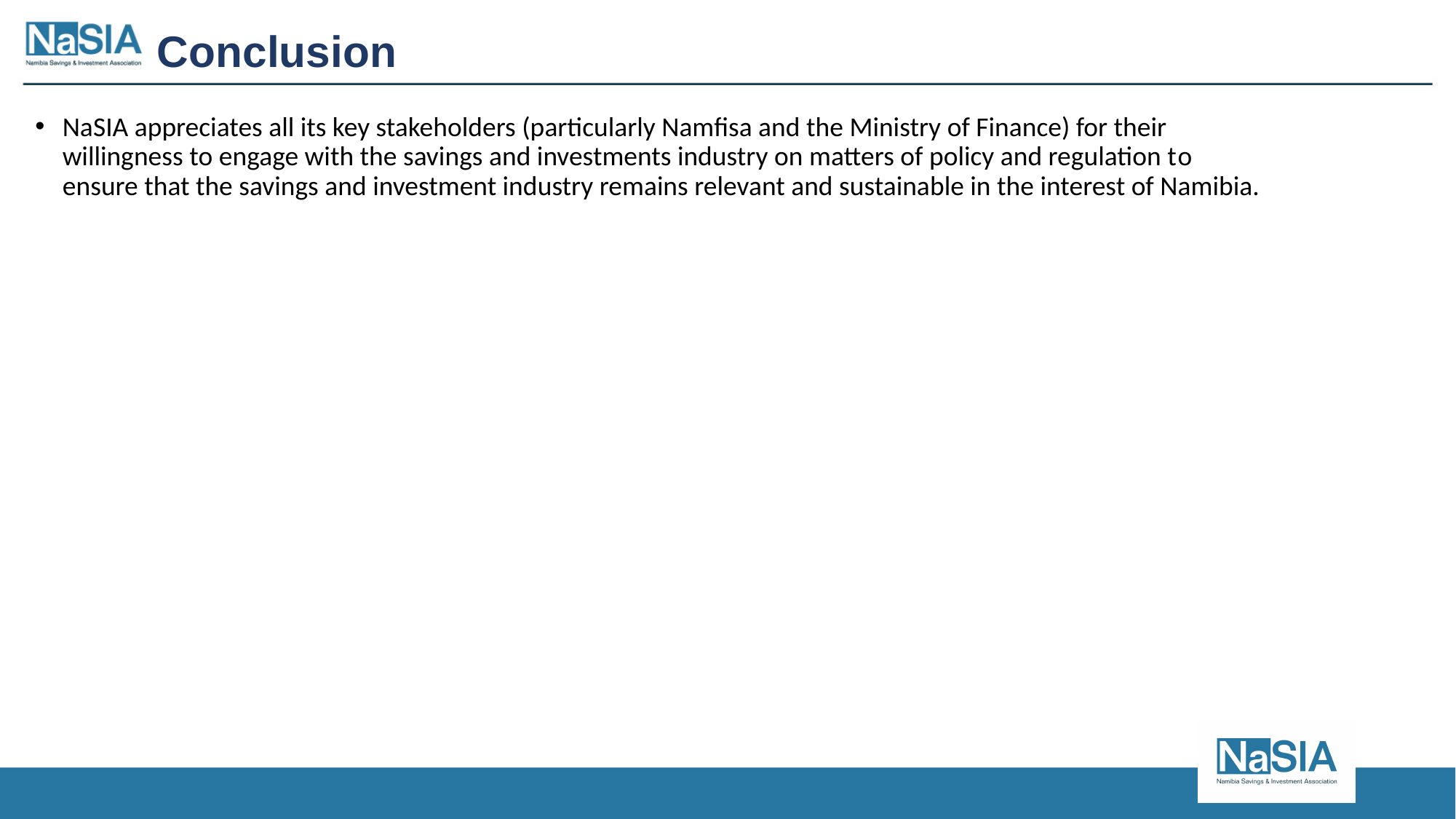

# Conclusion
NaSIA appreciates all its key stakeholders (particularly Namfisa and the Ministry of Finance) for their willingness to engage with the savings and investments industry on matters of policy and regulation to ensure that the savings and investment industry remains relevant and sustainable in the interest of Namibia.
14